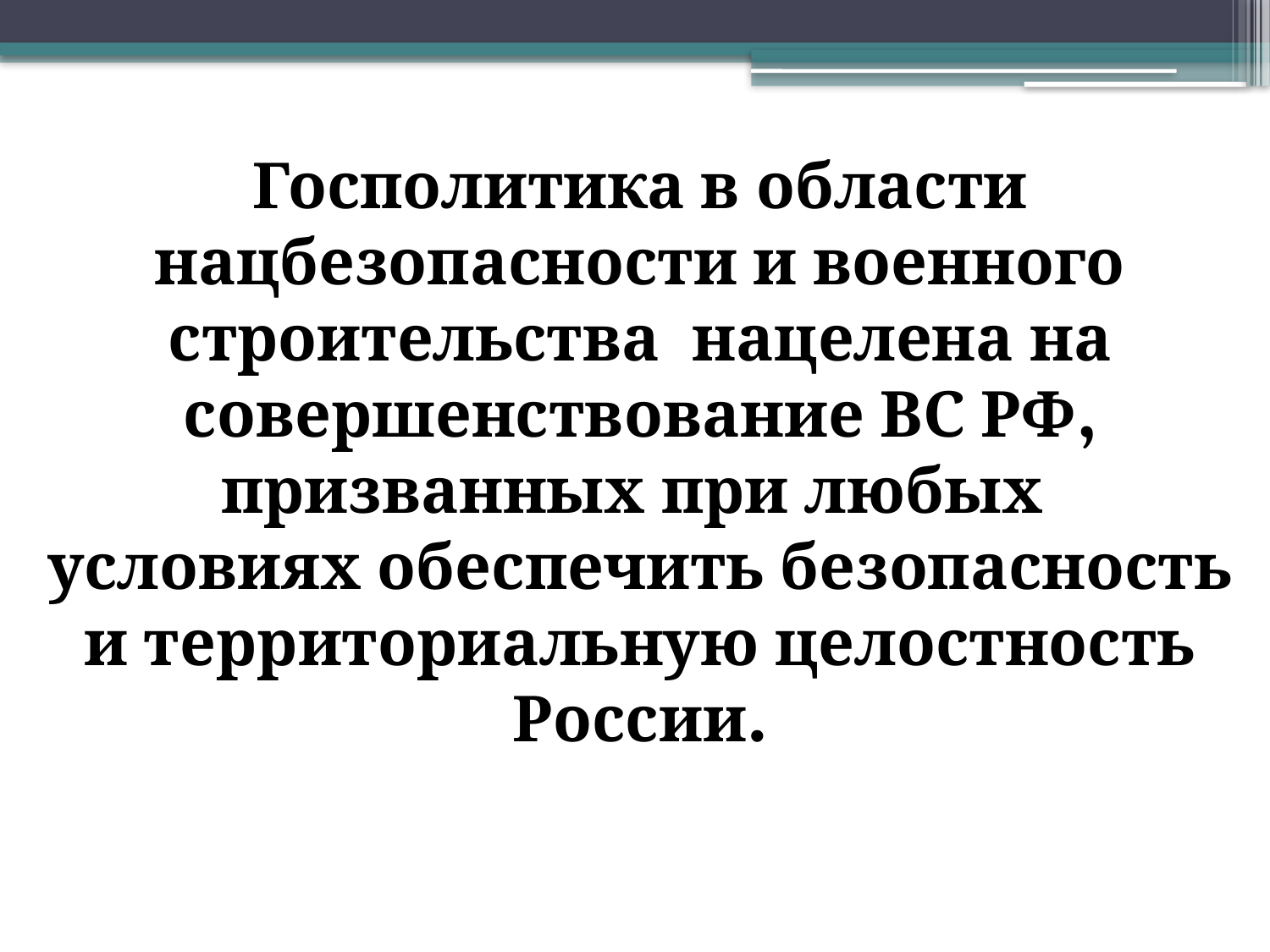

Госполитика в области нацбезопасности и военного строительства  нацелена на совершенствование ВС РФ, призванных при любых
условиях обеспечить безопасность и территориальную целостность России.